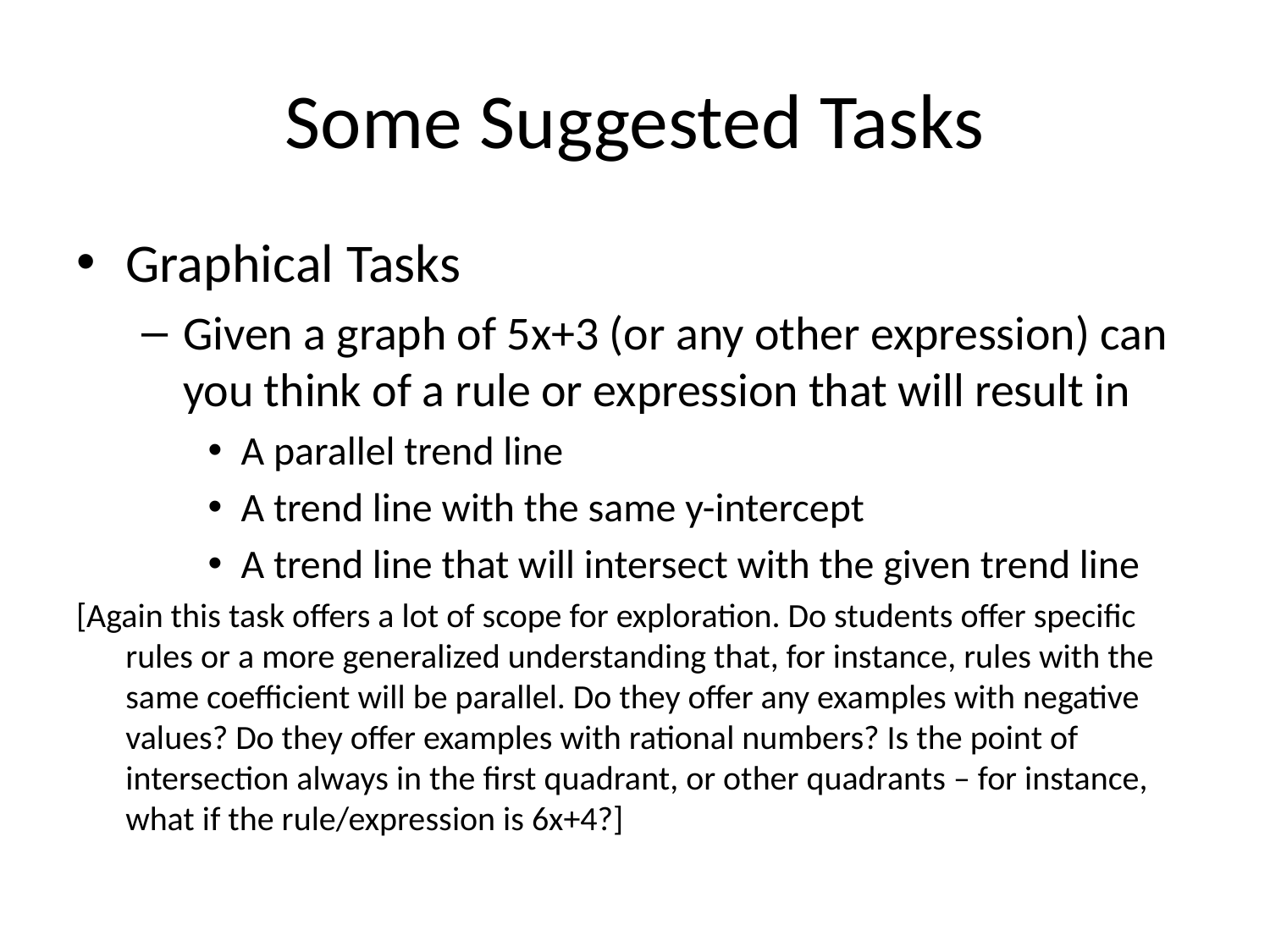

# Some Suggested Tasks
Graphical Tasks
Given a graph of 5x+3 (or any other expression) can you think of a rule or expression that will result in
A parallel trend line
A trend line with the same y-intercept
A trend line that will intersect with the given trend line
[Again this task offers a lot of scope for exploration. Do students offer specific rules or a more generalized understanding that, for instance, rules with the same coefficient will be parallel. Do they offer any examples with negative values? Do they offer examples with rational numbers? Is the point of intersection always in the first quadrant, or other quadrants – for instance, what if the rule/expression is 6x+4?]